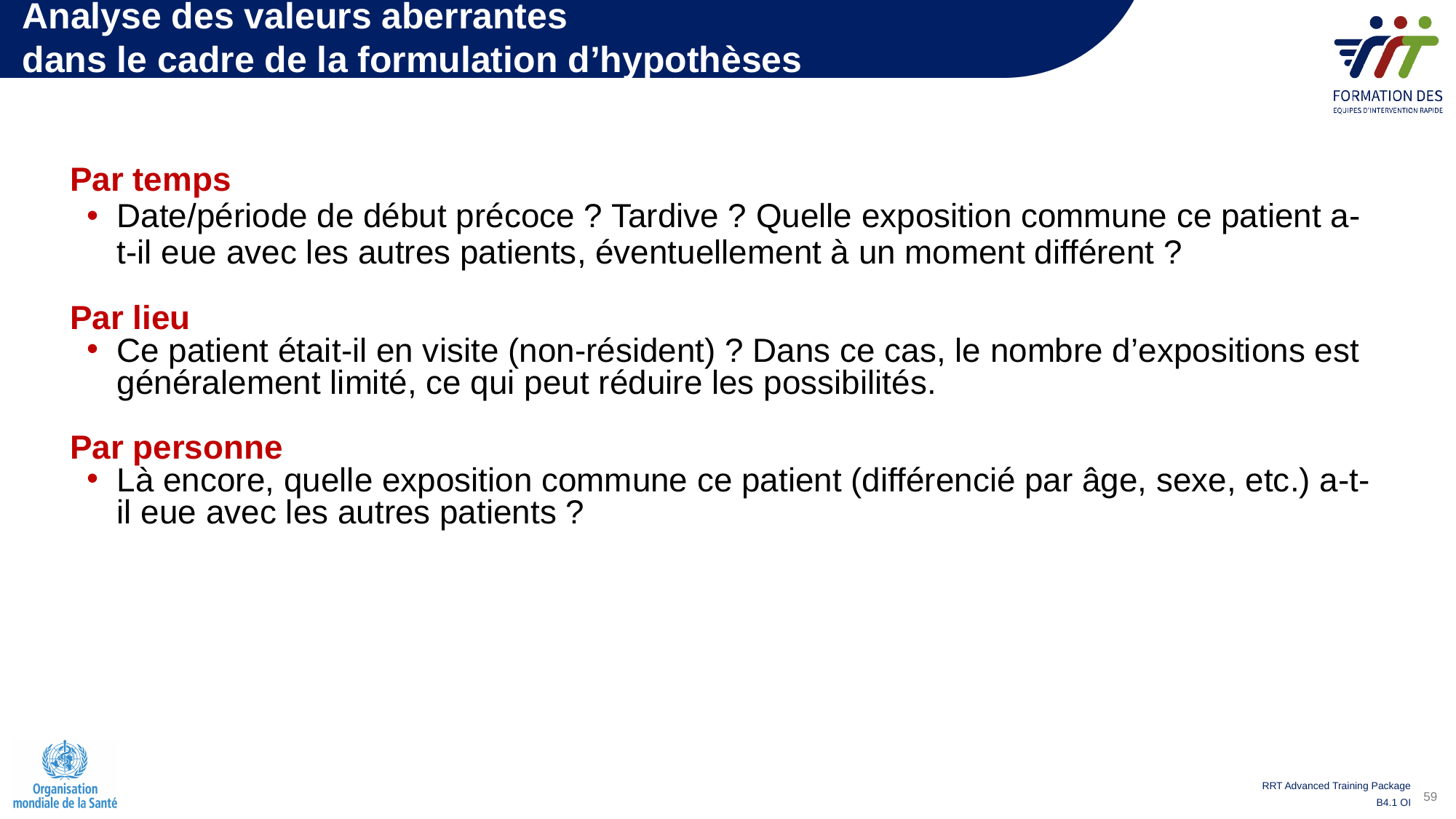

Analyse des valeurs aberrantes
dans le cadre de la formulation d’hypothèses
Par temps
Date/période de début précoce ? Tardive ? Quelle exposition commune ce patient a-t-il eue avec les autres patients, éventuellement à un moment différent ?

Par lieu
Ce patient était-il en visite (non-résident) ? Dans ce cas, le nombre d’expositions est généralement limité, ce qui peut réduire les possibilités.

Par personne
Là encore, quelle exposition commune ce patient (différencié par âge, sexe, etc.) a-t-il eue avec les autres patients ?